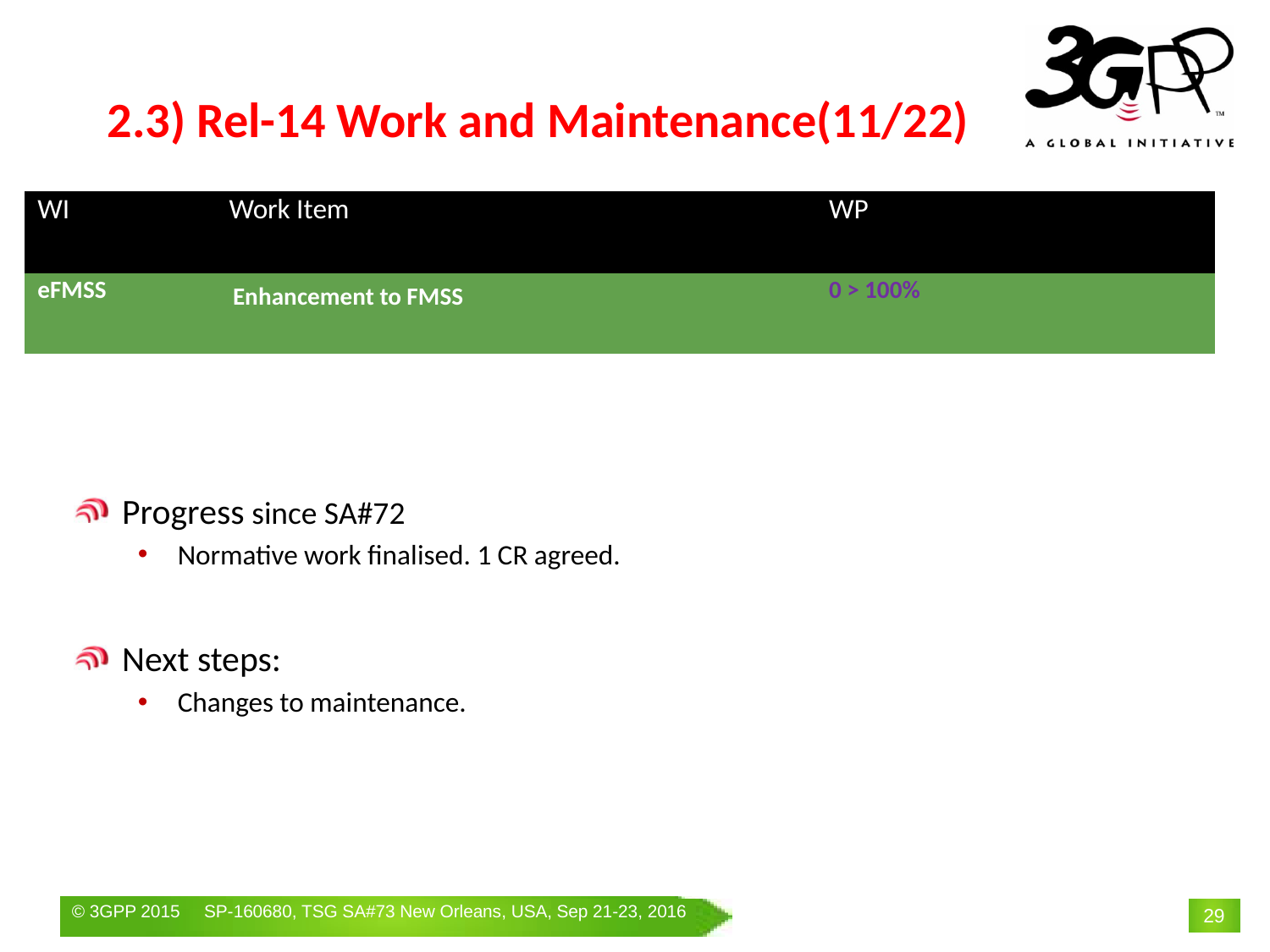

# 2.3) Rel-14 Work and Maintenance(11/22)
| WI | Work Item | WP |  |  |
| --- | --- | --- | --- | --- |
| eFMSS | Enhancement to FMSS | 0 > 100% |  |  |
Progress since SA#72
Normative work finalised. 1 CR agreed.

Next steps:
Changes to maintenance.